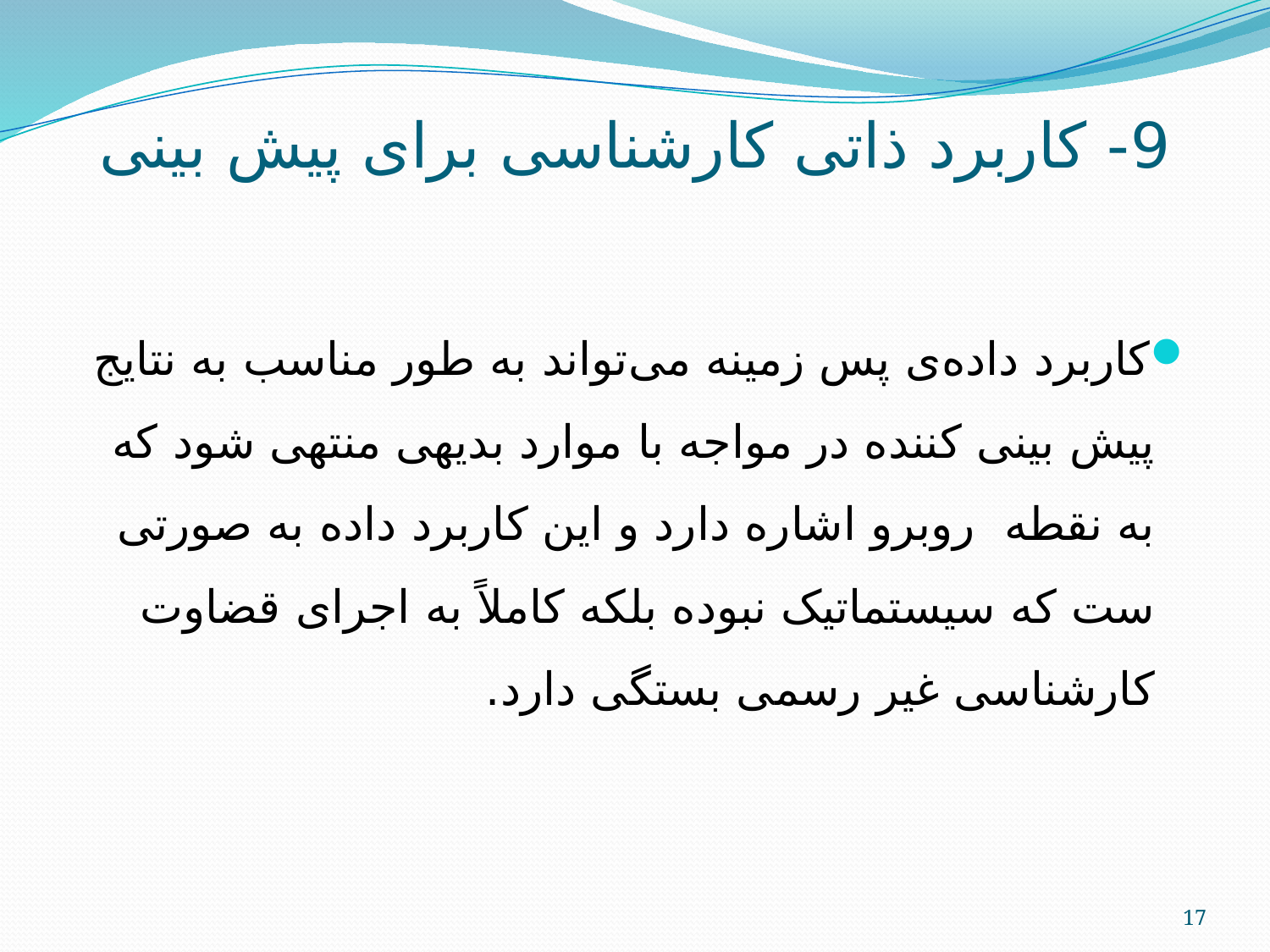

# 9- کاربرد ذاتی کارشناسی برای پیش بینی
کاربرد داده‌ی پس زمینه می‌تواند به طور مناسب به نتایج پیش بینی کننده در مواجه با موارد بدیهی منتهی شود که به نقطه  روبرو اشاره دارد و این کاربرد داده به صورتی ست که سیستماتیک نبوده بلکه کاملاً به اجرای قضاوت کارشناسی غیر رسمی بستگی دارد.
17